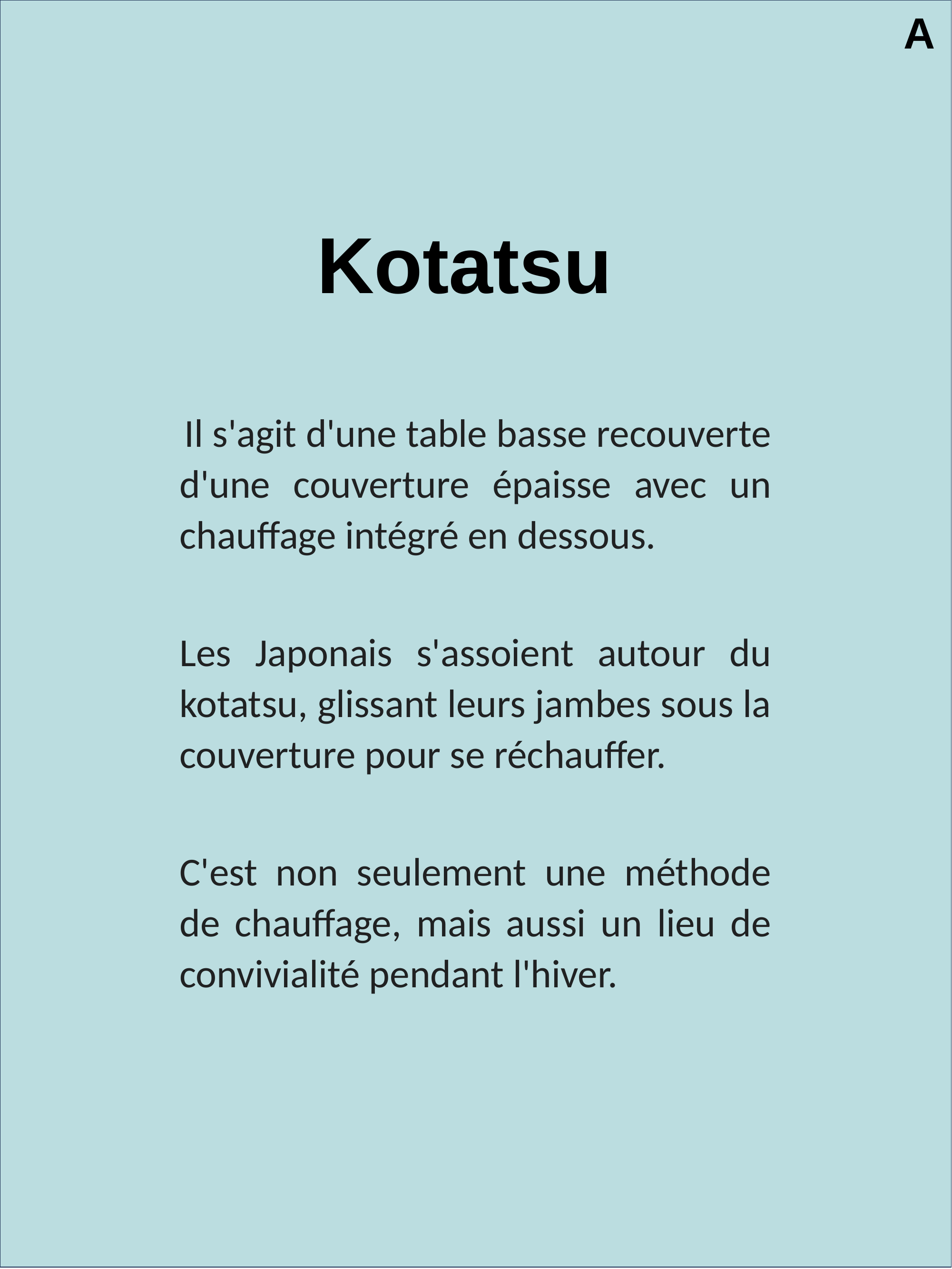

A
Kotatsu
 Il s'agit d'une table basse recouverte d'une couverture épaisse avec un chauffage intégré en dessous.

Les Japonais s'assoient autour du kotatsu, glissant leurs jambes sous la couverture pour se réchauffer.

C'est non seulement une méthode de chauffage, mais aussi un lieu de convivialité pendant l'hiver.